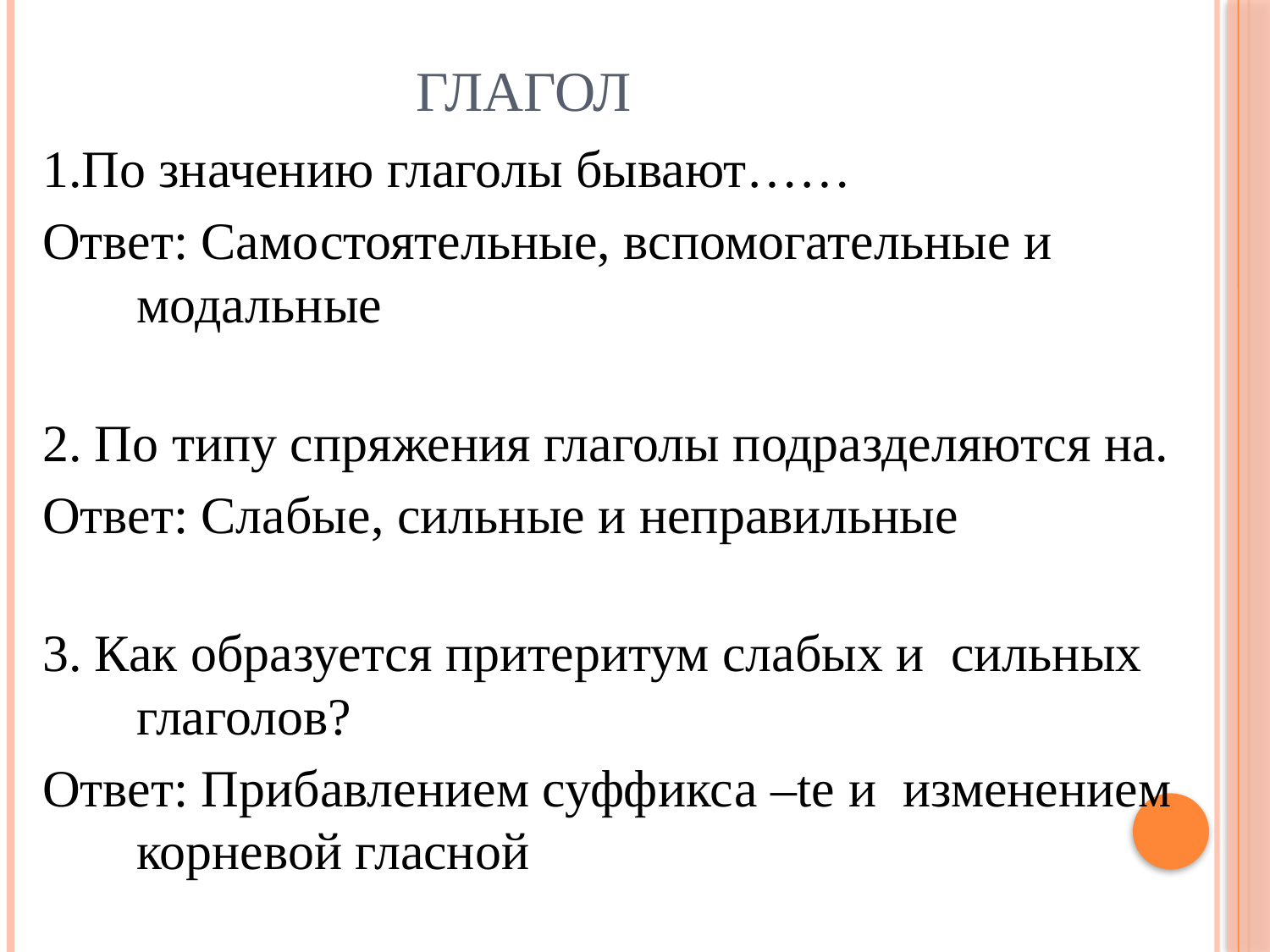

# Глагол
1.По значению глаголы бывают……
Ответ: Самостоятельные, вспомогательные и модальные

2. По типу спряжения глаголы подразделяются на.
Ответ: Слабые, сильные и неправильные

3. Как образуется притеритум слабых и  сильных глаголов?
Ответ: Прибавлением суффикса –te и  изменением корневой гласной